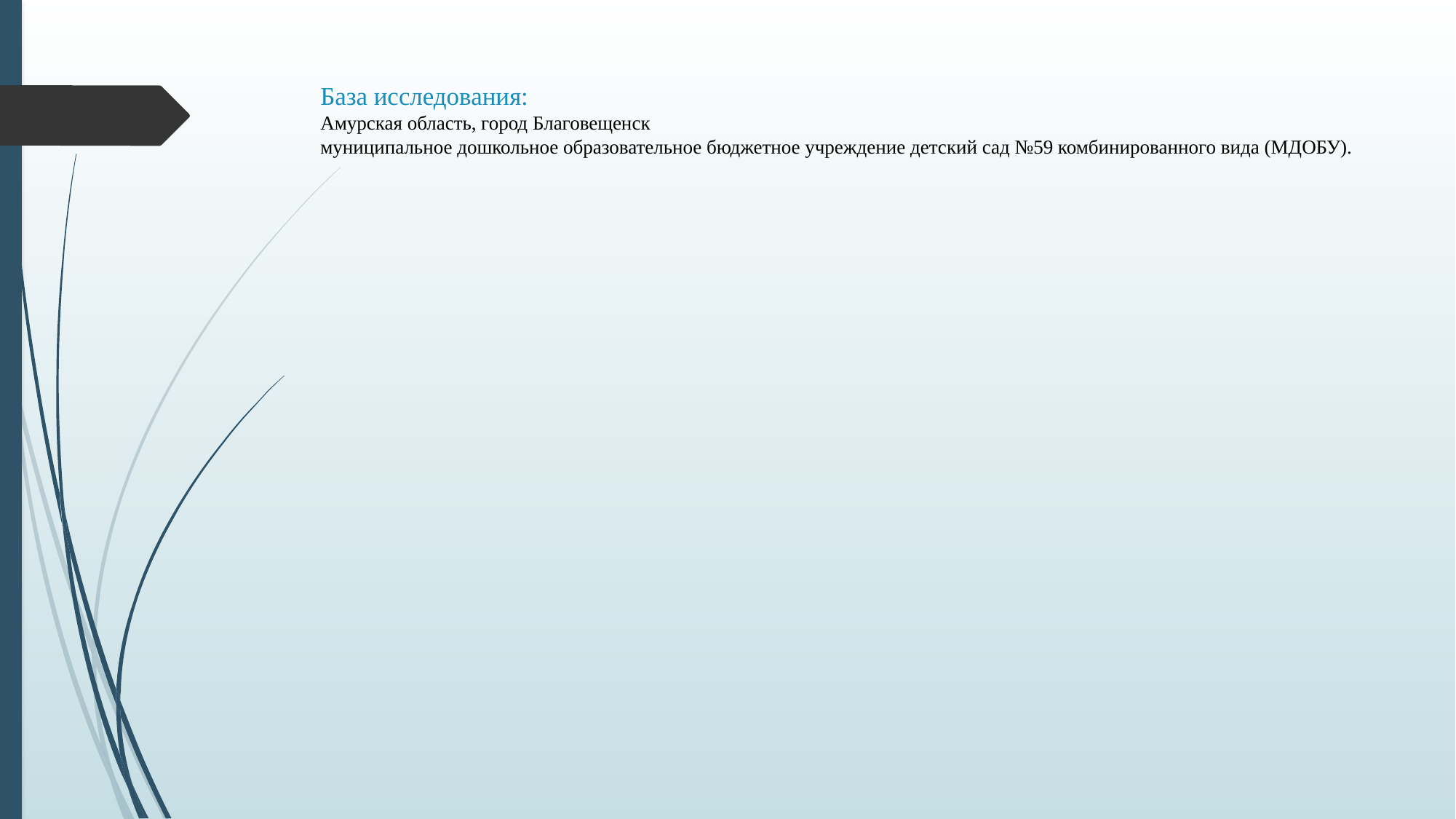

# База исследования: Амурская область, город Благовещенск муниципальное дошкольное образовательное бюджетное учреждение детский сад №59 комбинированного вида (МДОБУ).